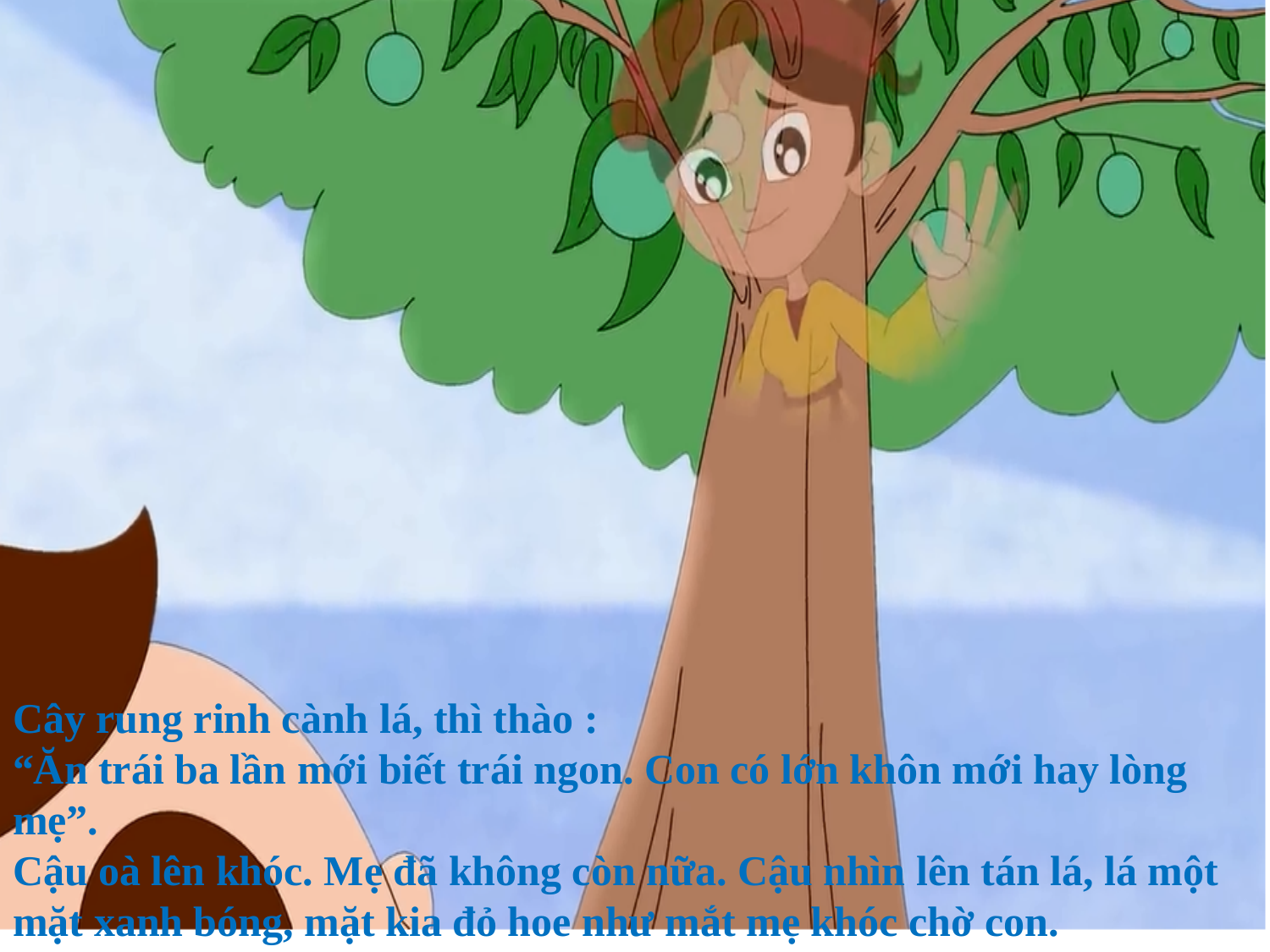

Cây rung rinh cành lá, thì thào :
“Ăn trái ba lần mới biết trái ngon. Con có lớn khôn mới hay lòng mẹ”.
Cậu oà lên khóc. Mẹ đã không còn nữa. Cậu nhìn lên tán lá, lá một mặt xanh bóng, mặt kia đỏ hoe như mắt mẹ khóc chờ con.